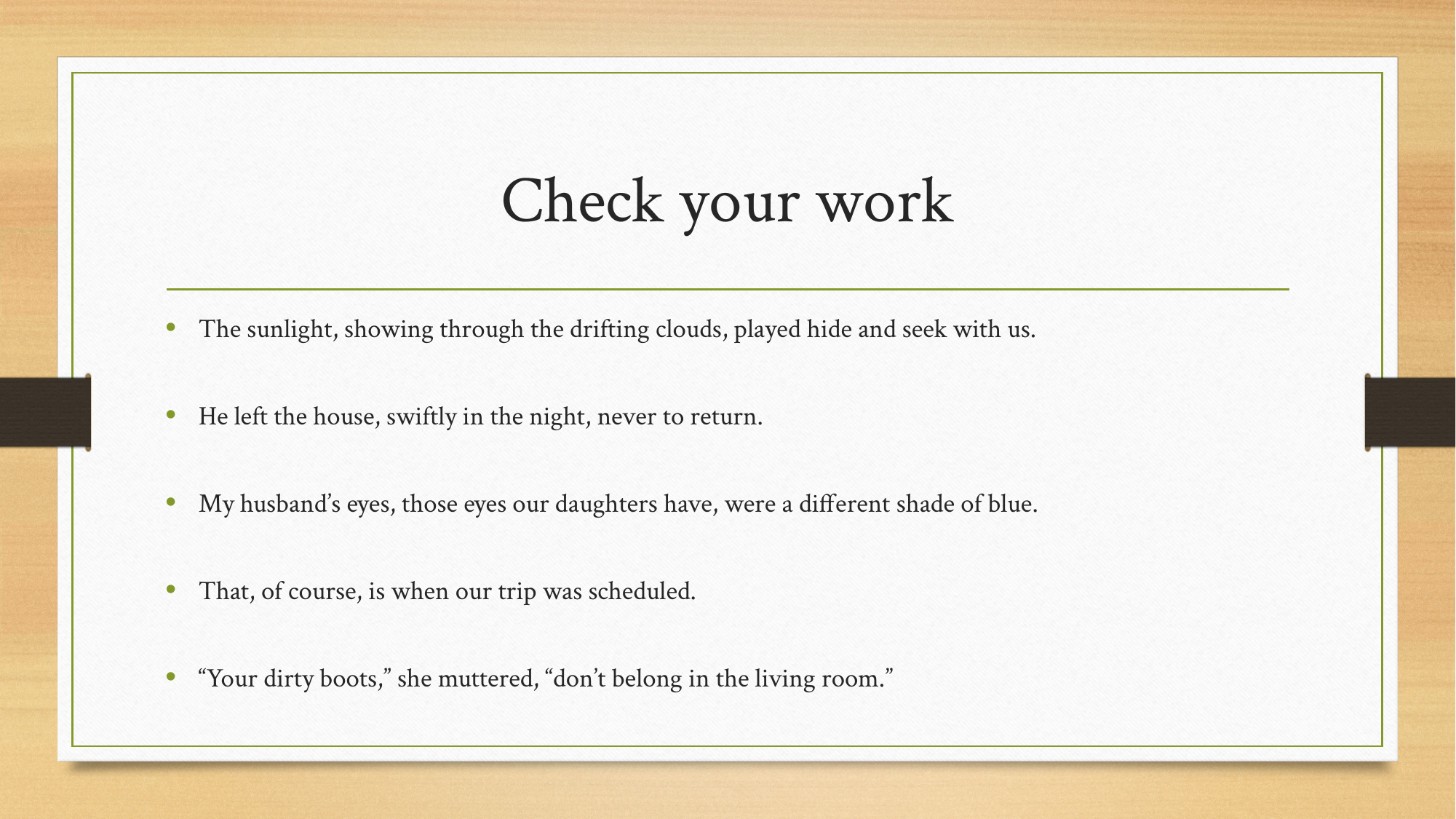

# Check your work
The sunlight, showing through the drifting clouds, played hide and seek with us.

He left the house, swiftly in the night, never to return.

My husband’s eyes, those eyes our daughters have, were a different shade of blue.

That, of course, is when our trip was scheduled.

“Your dirty boots,” she muttered, “don’t belong in the living room.”